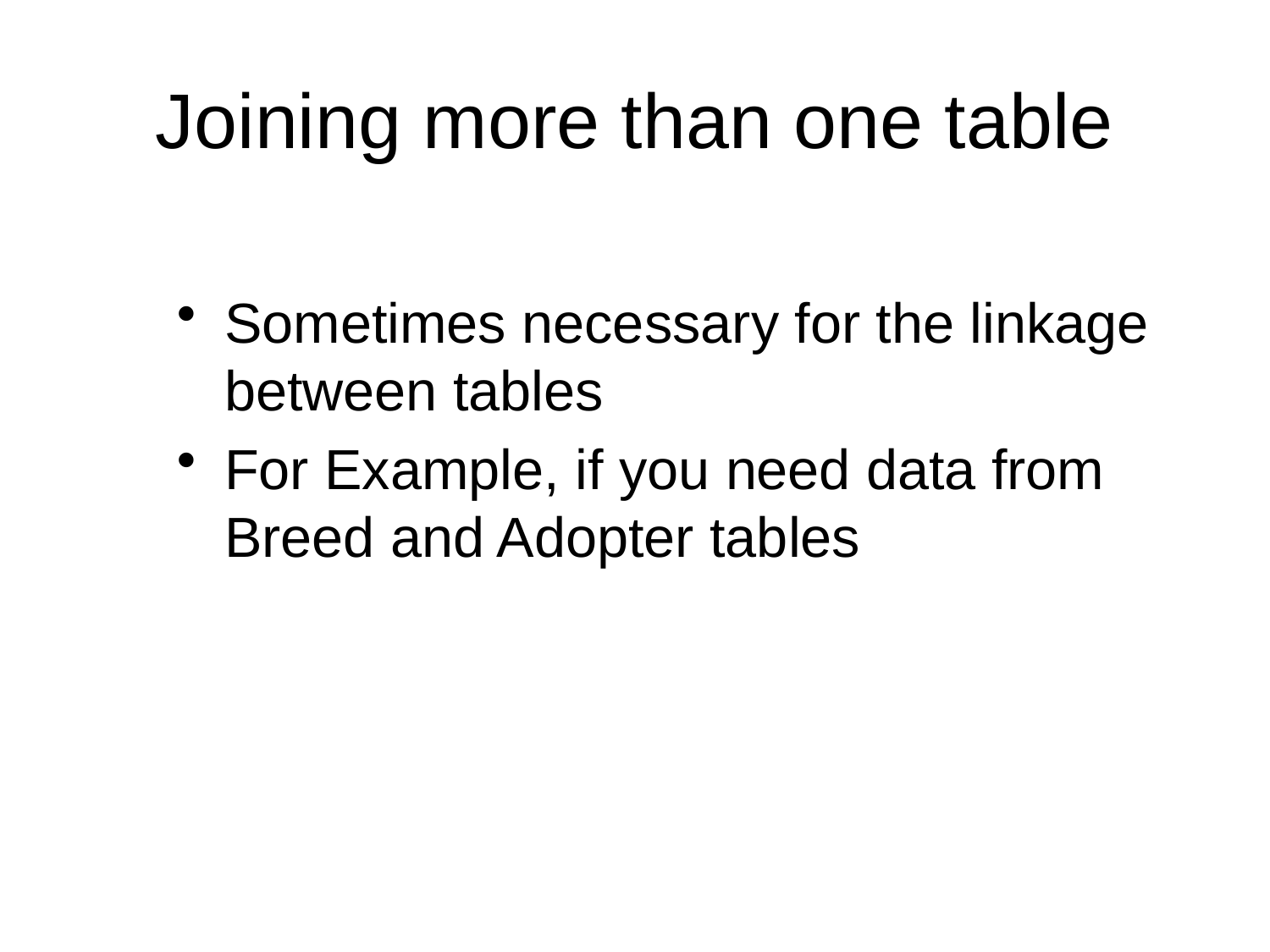

# Joining more than one table
Sometimes necessary for the linkage between tables
For Example, if you need data from Breed and Adopter tables